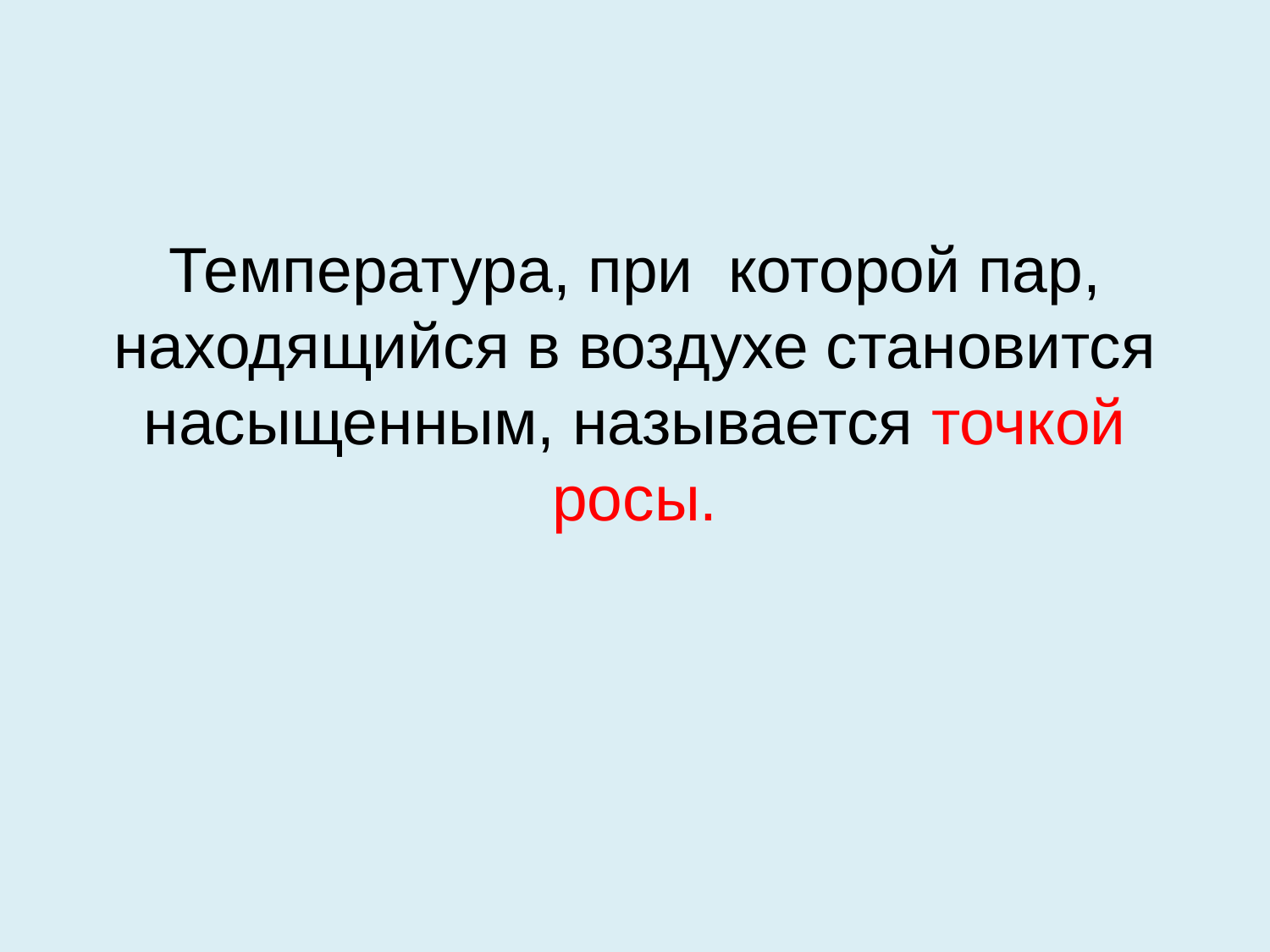

#
Температура, при  которой пар, находящийся в воздухе становится насыщенным, называется точкой росы.